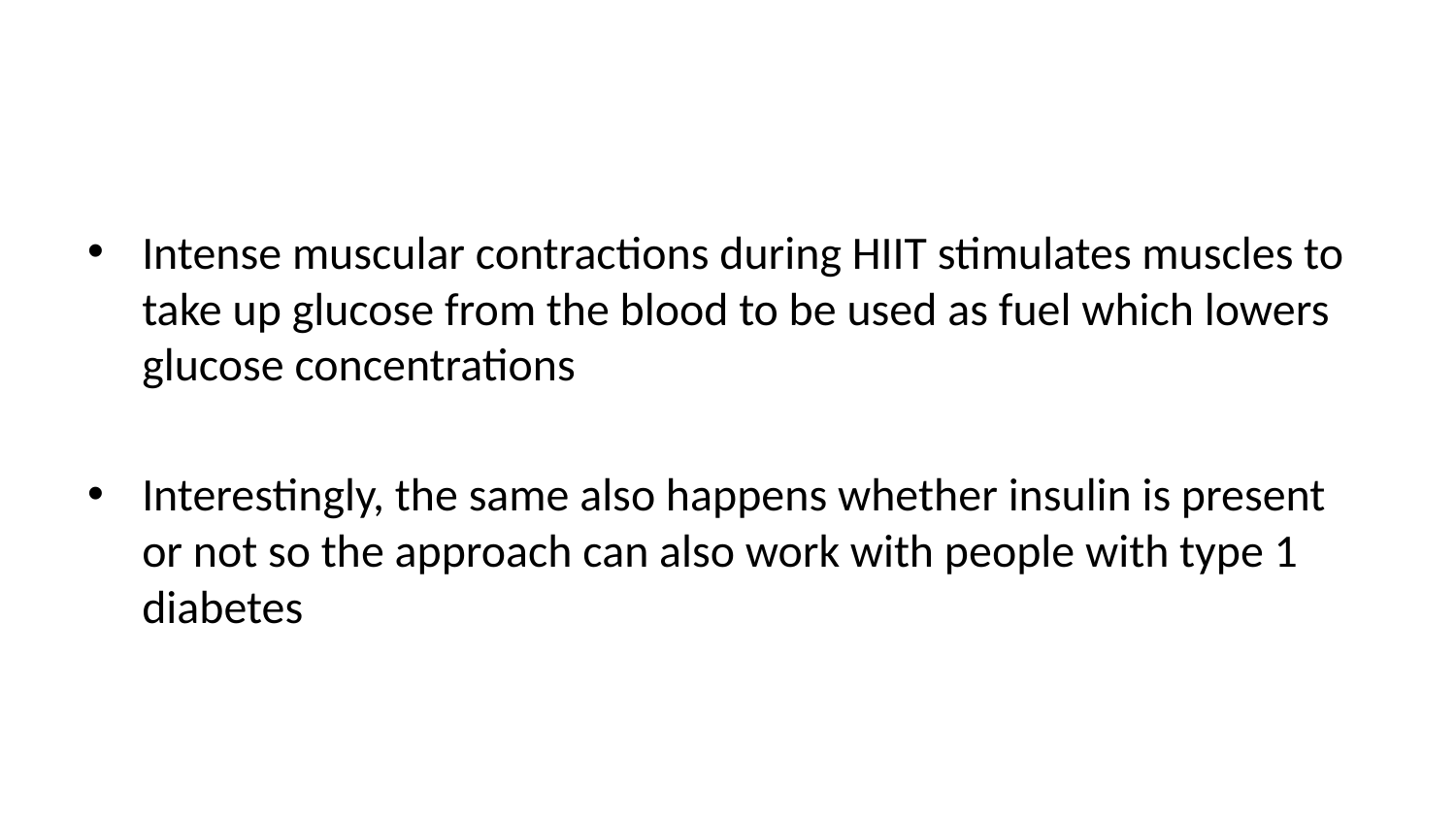

Intense muscular contractions during HIIT stimulates muscles to take up glucose from the blood to be used as fuel which lowers glucose concentrations

Interestingly, the same also happens whether insulin is present or not so the approach can also work with people with type 1 diabetes